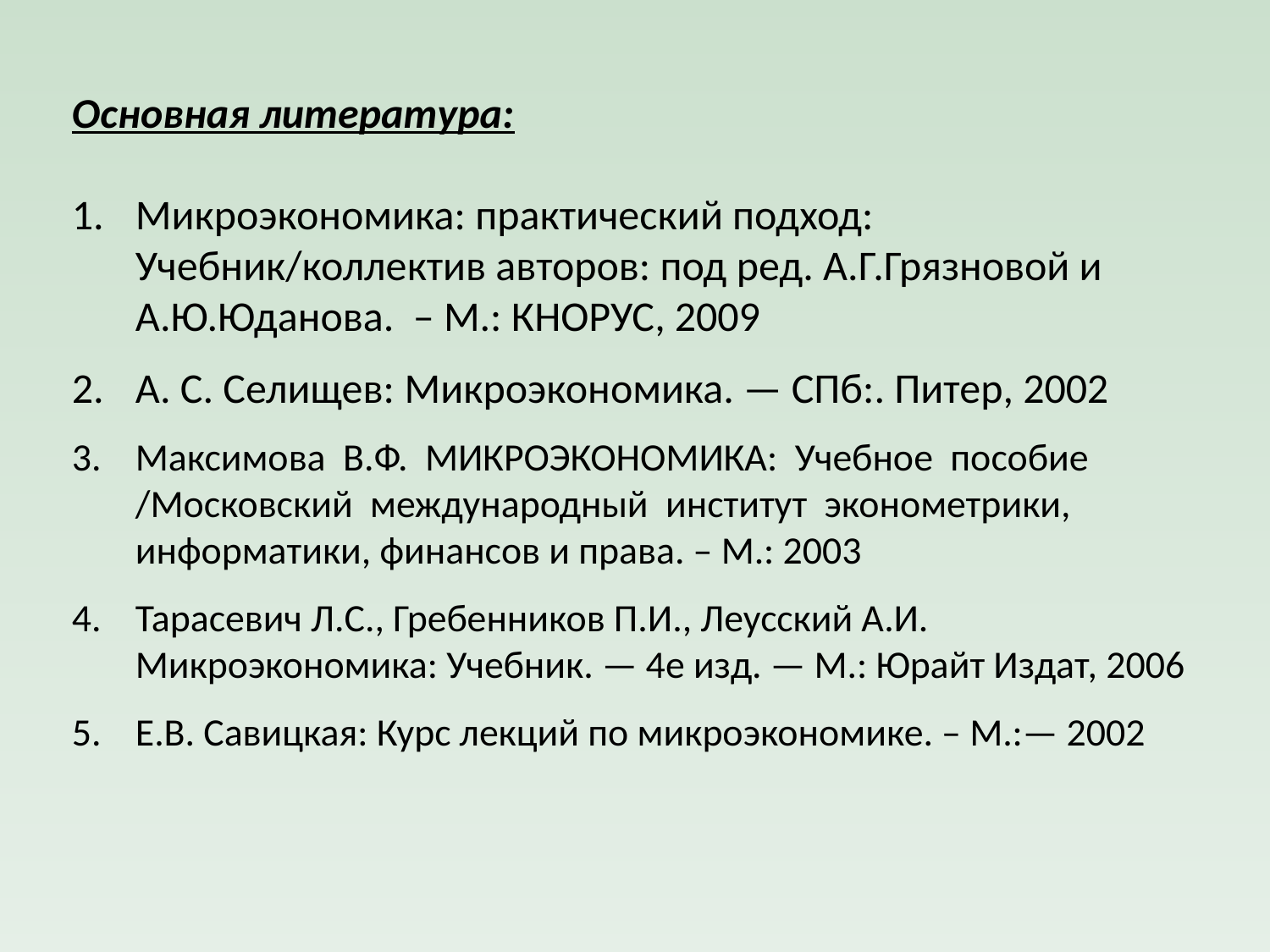

Основная литература:

Микроэкономика: практический подход: Учебник/коллектив авторов: под ред. А.Г.Грязновой и А.Ю.Юданова.  – М.: КНОРУС, 2009

А. С. Селищев: Микроэкономика. — СПб:. Питер, 2002

Максимова  В.Ф.  МИКРОЭКОНОМИКА:  Учебное  пособие /Московский  международный  институт  эконометрики,  информатики, финансов и права. – М.: 2003

Тарасевич Л.С., Гребенников П.И., Леусский А.И. Микроэкономика: Учебник. — 4е изд. — М.: Юрайт Издат, 2006

Е.В. Савицкая: Курс лекций по микроэкономике. – М.:— 2002